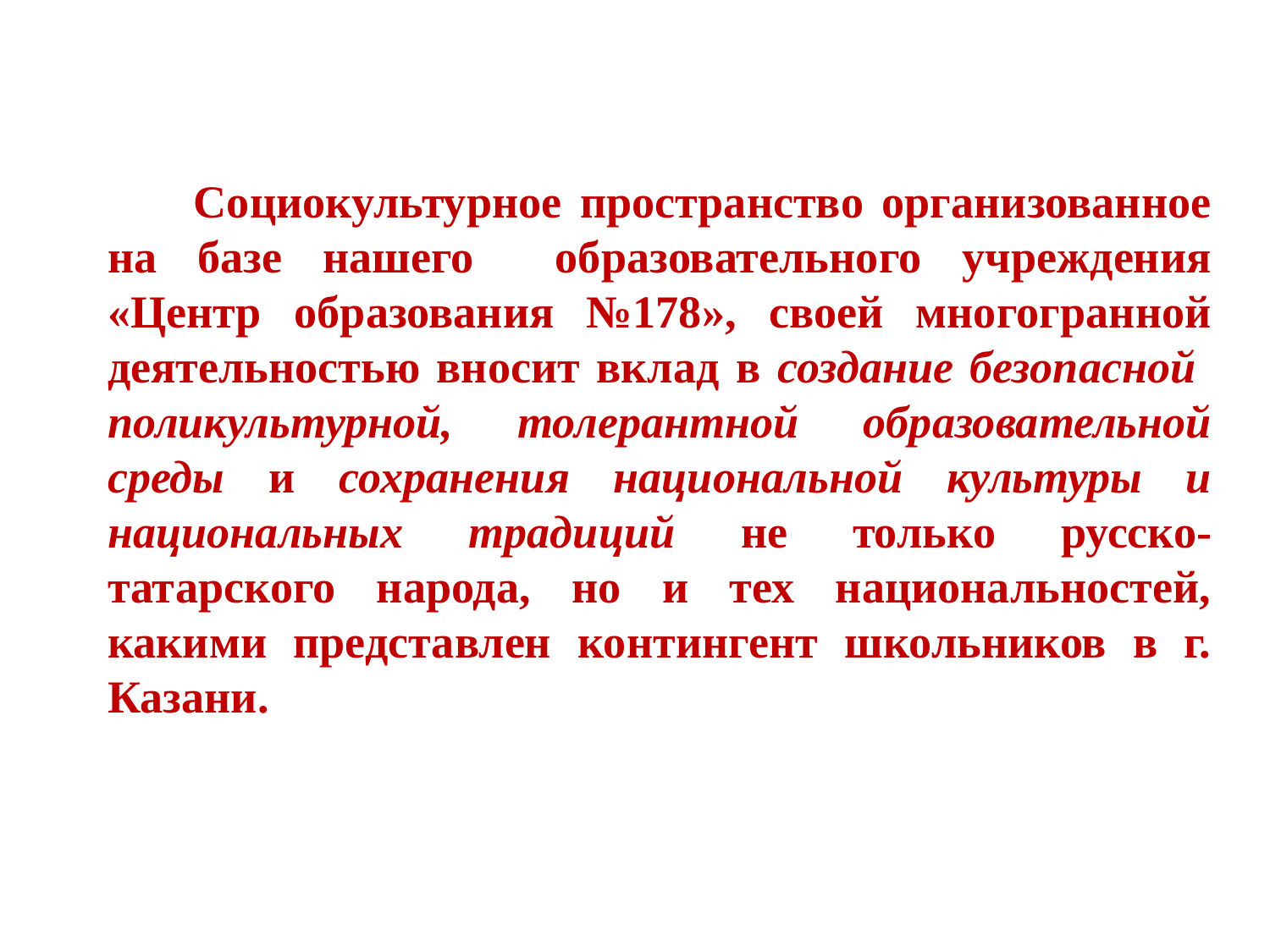

Социокультурное пространство организованное на базе нашего  образовательного учреждения «Центр образования №178», своей многогранной деятельностью вносит вклад в создание безопасной  поликультурной, толерантной образовательной среды и сохранения национальной культуры и национальных традиций не только русско-татарского народа, но и тех национальностей, какими представлен контингент школьников в г. Казани.